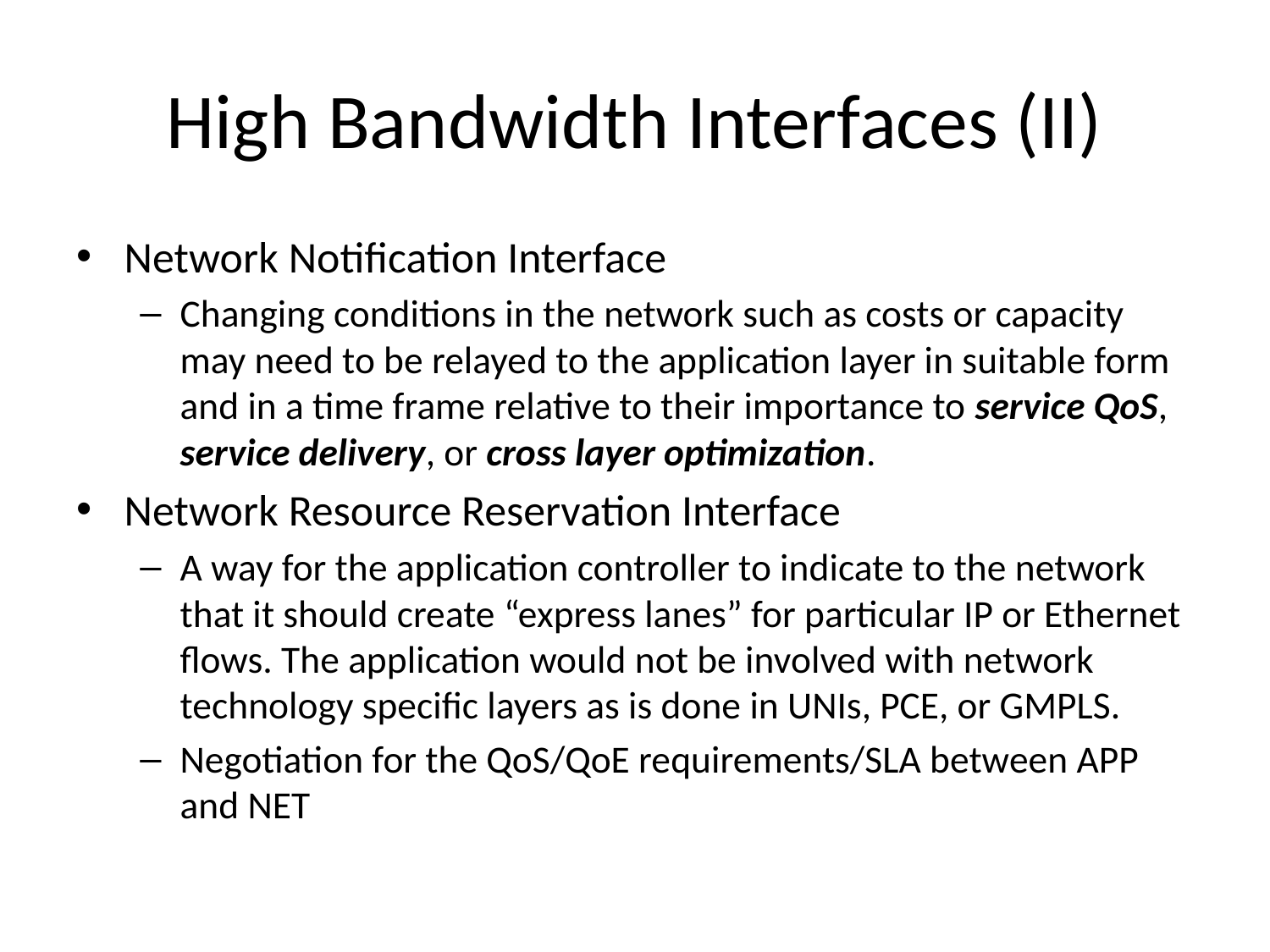

# High Bandwidth Interfaces (II)
Network Notification Interface
Changing conditions in the network such as costs or capacity may need to be relayed to the application layer in suitable form and in a time frame relative to their importance to service QoS, service delivery, or cross layer optimization.
Network Resource Reservation Interface
A way for the application controller to indicate to the network that it should create “express lanes” for particular IP or Ethernet flows. The application would not be involved with network technology specific layers as is done in UNIs, PCE, or GMPLS.
Negotiation for the QoS/QoE requirements/SLA between APP and NET